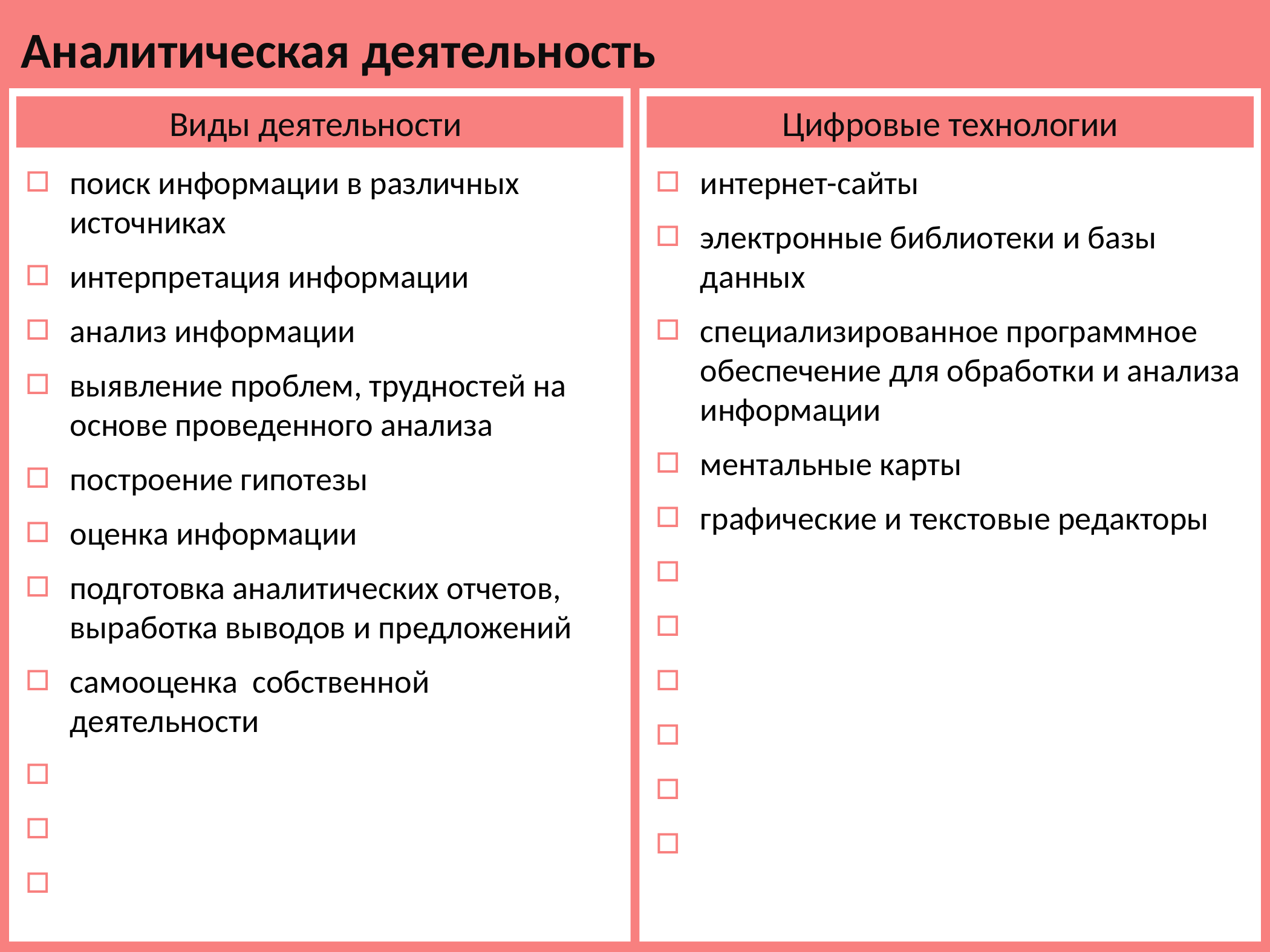

Аналитическая деятельность
Reading books, papers;

Виды деятельности
поиск информации в различных источниках
интерпретация информации
анализ информации
выявление проблем, трудностей на основе проведенного анализа
построение гипотезы
оценка информации
подготовка аналитических отчетов, выработка выводов и предложений
самооценка  собственной деятельности
А
А
ААА
Цифровые технологии
интернет-сайты
электронные библиотеки и базы данных
специализированное программное обеспечение для обработки и анализа информации
ментальные карты
графические и текстовые редакторы
А
А
А
А
А
АА